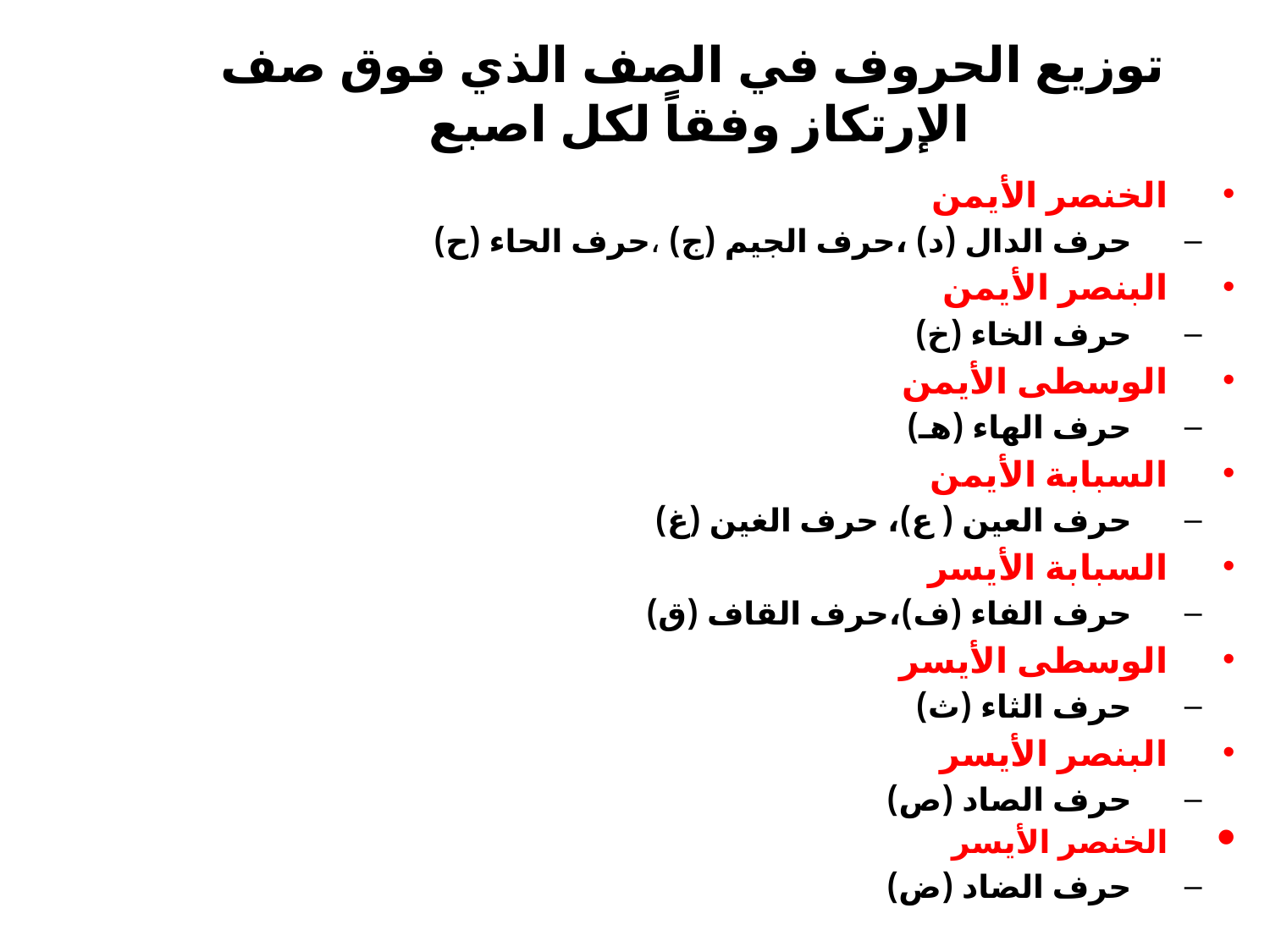

# توزيع الحروف في الصف الذي فوق صف الإرتكاز وفقاً لكل اصبع
الخنصر الأيمن
حرف الدال (د) ،حرف الجيم (ج) ،حرف الحاء (ح)
البنصر الأيمن
حرف الخاء (خ)
الوسطى الأيمن
حرف الهاء (هـ)
السبابة الأيمن
حرف العين ( ع)، حرف الغين (غ)
السبابة الأيسر
حرف الفاء (ف)،حرف القاف (ق)
الوسطى الأيسر
حرف الثاء (ث)
البنصر الأيسر
حرف الصاد (ص)
الخنصر الأيسر
حرف الضاد (ض)